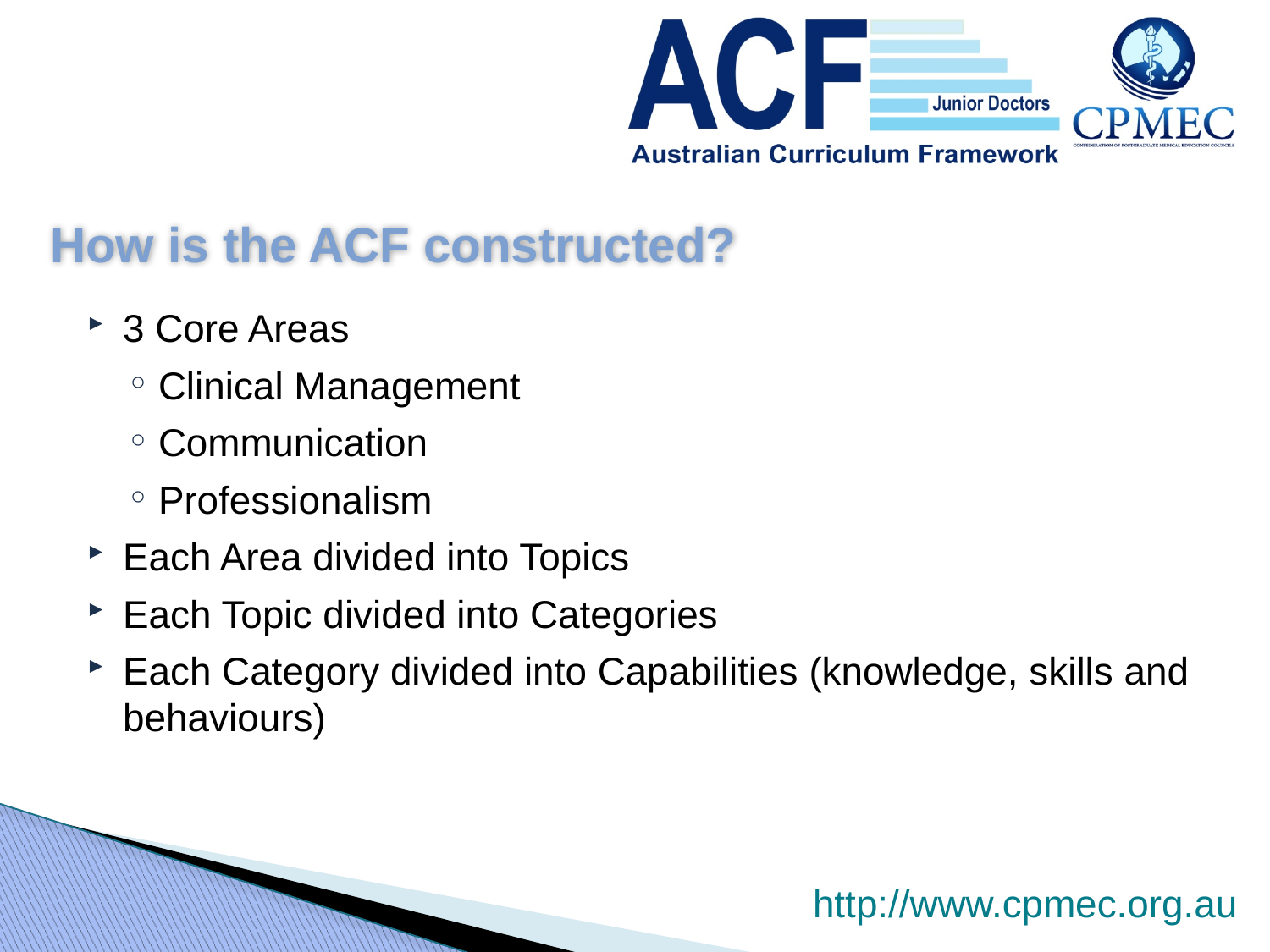

# How is the ACF constructed?
3 Core Areas
Clinical Management
Communication
Professionalism
Each Area divided into Topics
Each Topic divided into Categories
Each Category divided into Capabilities (knowledge, skills and behaviours)
http://www.cpmec.org.au